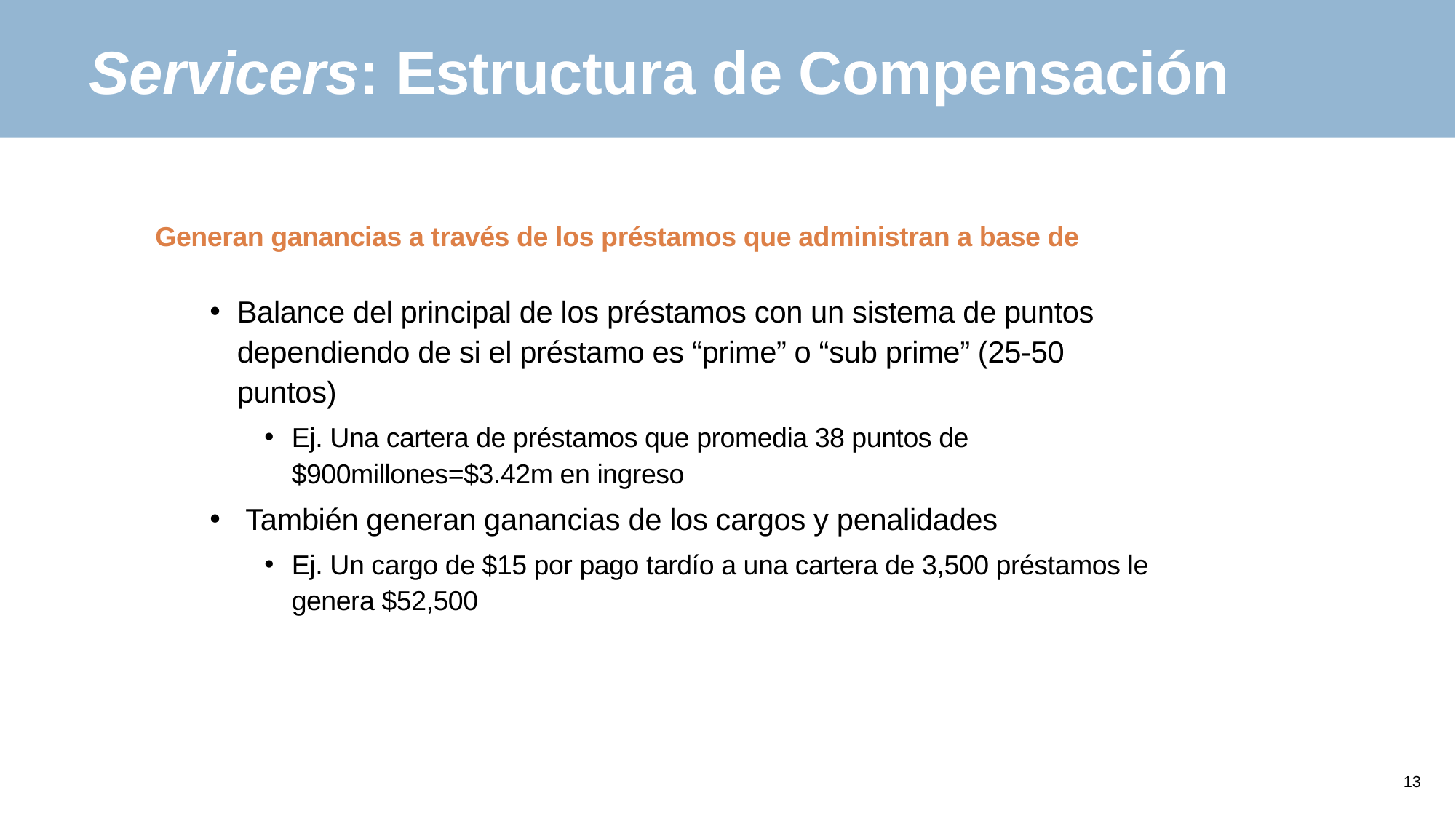

# Servicers: Estructura de Compensación
Generan ganancias a través de los préstamos que administran a base de
Balance del principal de los préstamos con un sistema de puntos dependiendo de si el préstamo es “prime” o “sub prime” (25-50 puntos)
Ej. Una cartera de préstamos que promedia 38 puntos de $900millones=$3.42m en ingreso
 También generan ganancias de los cargos y penalidades
Ej. Un cargo de $15 por pago tardío a una cartera de 3,500 préstamos le genera $52,500

13